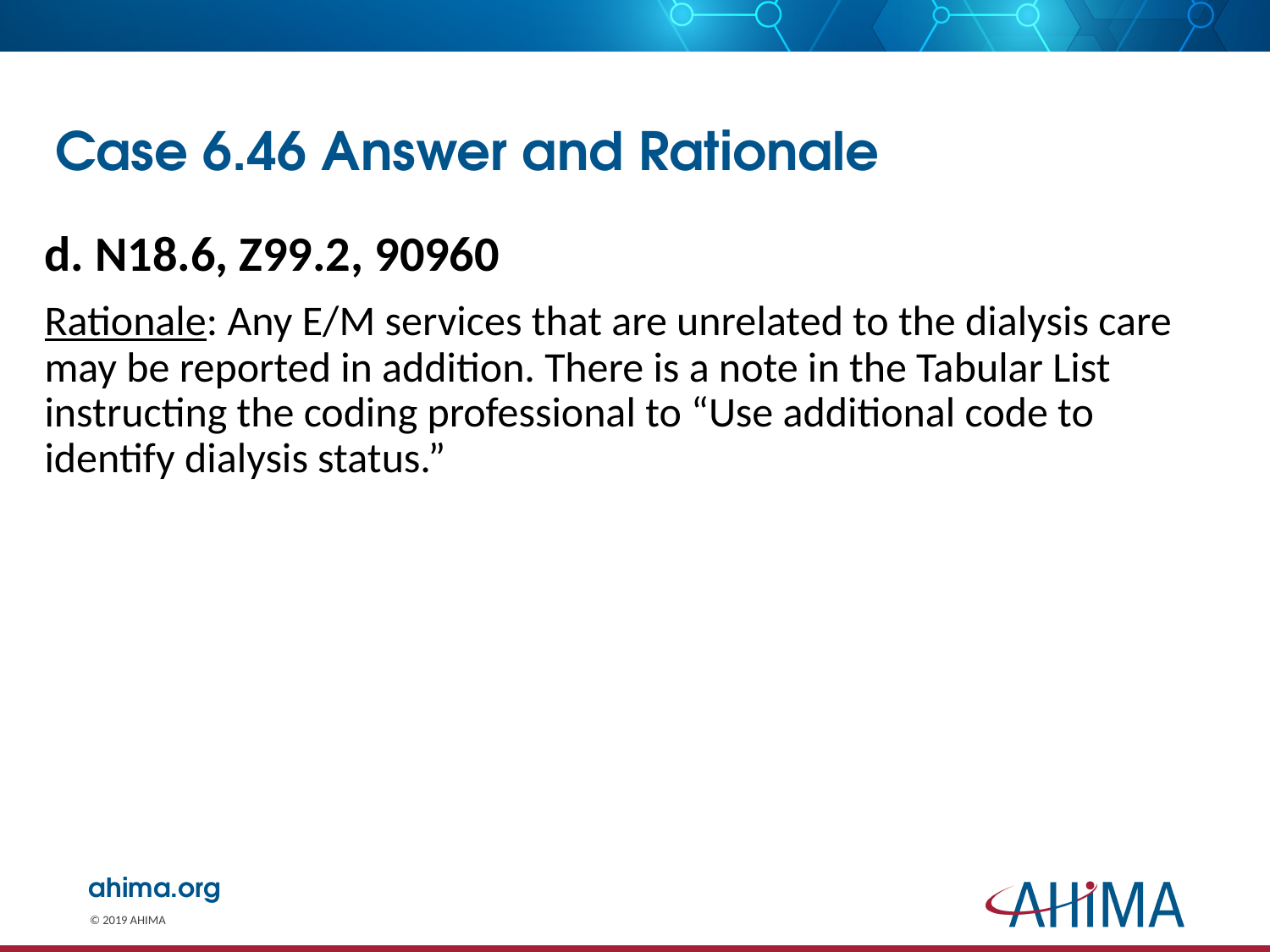

# Case 6.46 Answer and Rationale
d. N18.6, Z99.2, 90960
Rationale: Any E/M services that are unrelated to the dialysis care may be reported in addition. There is a note in the Tabular List instructing the coding professional to “Use additional code to identify dialysis status.”